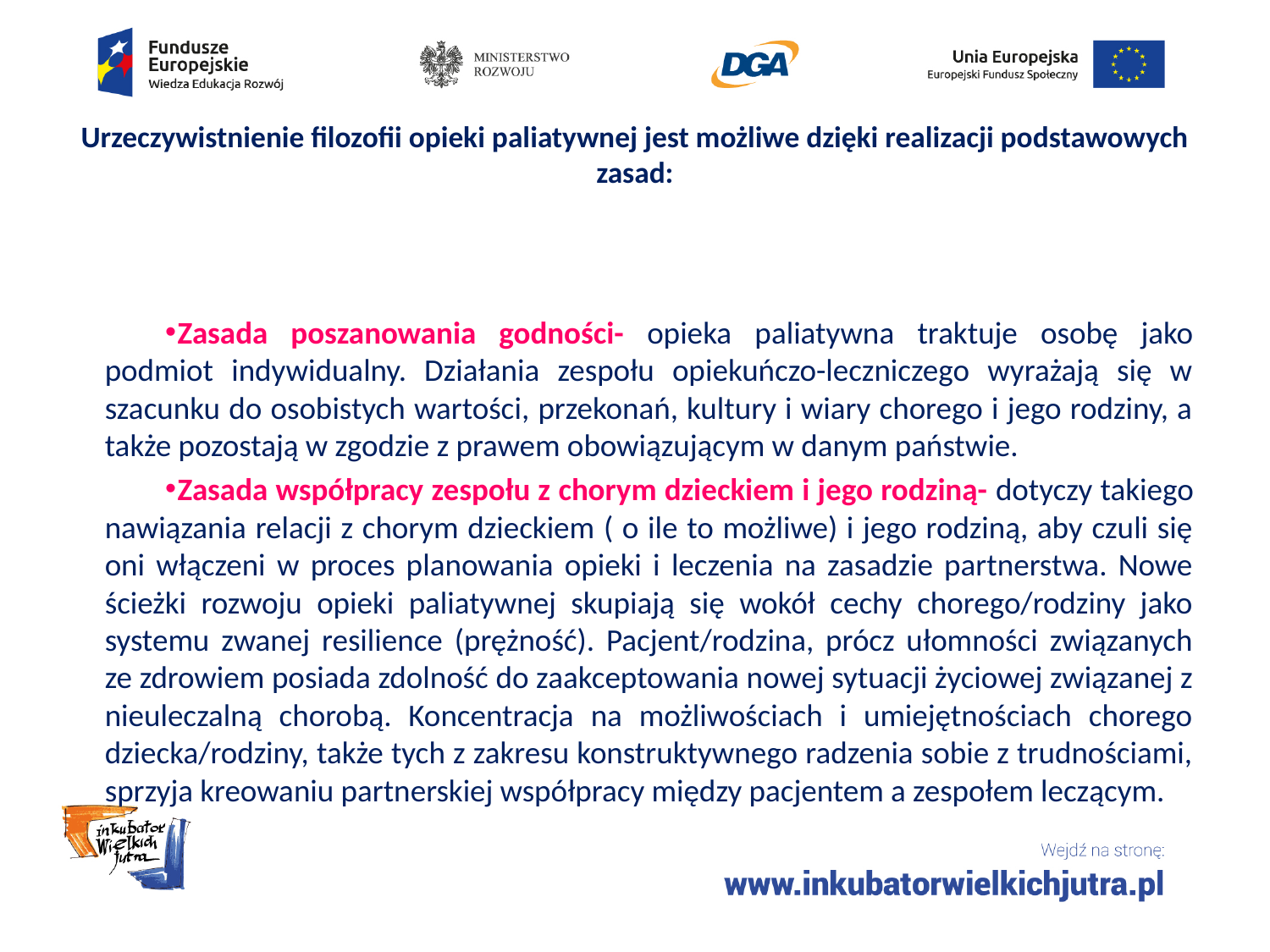

# Urzeczywistnienie filozofii opieki paliatywnej jest możliwe dzięki realizacji podstawowych zasad:
Zasada poszanowania godności- opieka paliatywna traktuje osobę jako podmiot indywidualny. Działania zespołu opiekuńczo-leczniczego wyrażają się w szacunku do osobistych wartości, przekonań, kultury i wiary chorego i jego rodziny, a także pozostają w zgodzie z prawem obowiązującym w danym państwie.
Zasada współpracy zespołu z chorym dzieckiem i jego rodziną- dotyczy takiego nawiązania relacji z chorym dzieckiem ( o ile to możliwe) i jego rodziną, aby czuli się oni włączeni w proces planowania opieki i leczenia na zasadzie partnerstwa. Nowe ścieżki rozwoju opieki paliatywnej skupiają się wokół cechy chorego/rodziny jako systemu zwanej resilience (prężność). Pacjent/rodzina, prócz ułomności związanych ze zdrowiem posiada zdolność do zaakceptowania nowej sytuacji życiowej związanej z nieuleczalną chorobą. Koncentracja na możliwościach i umiejętnościach chorego dziecka/rodziny, także tych z zakresu konstruktywnego radzenia sobie z trudnościami, sprzyja kreowaniu partnerskiej współpracy między pacjentem a zespołem leczącym.